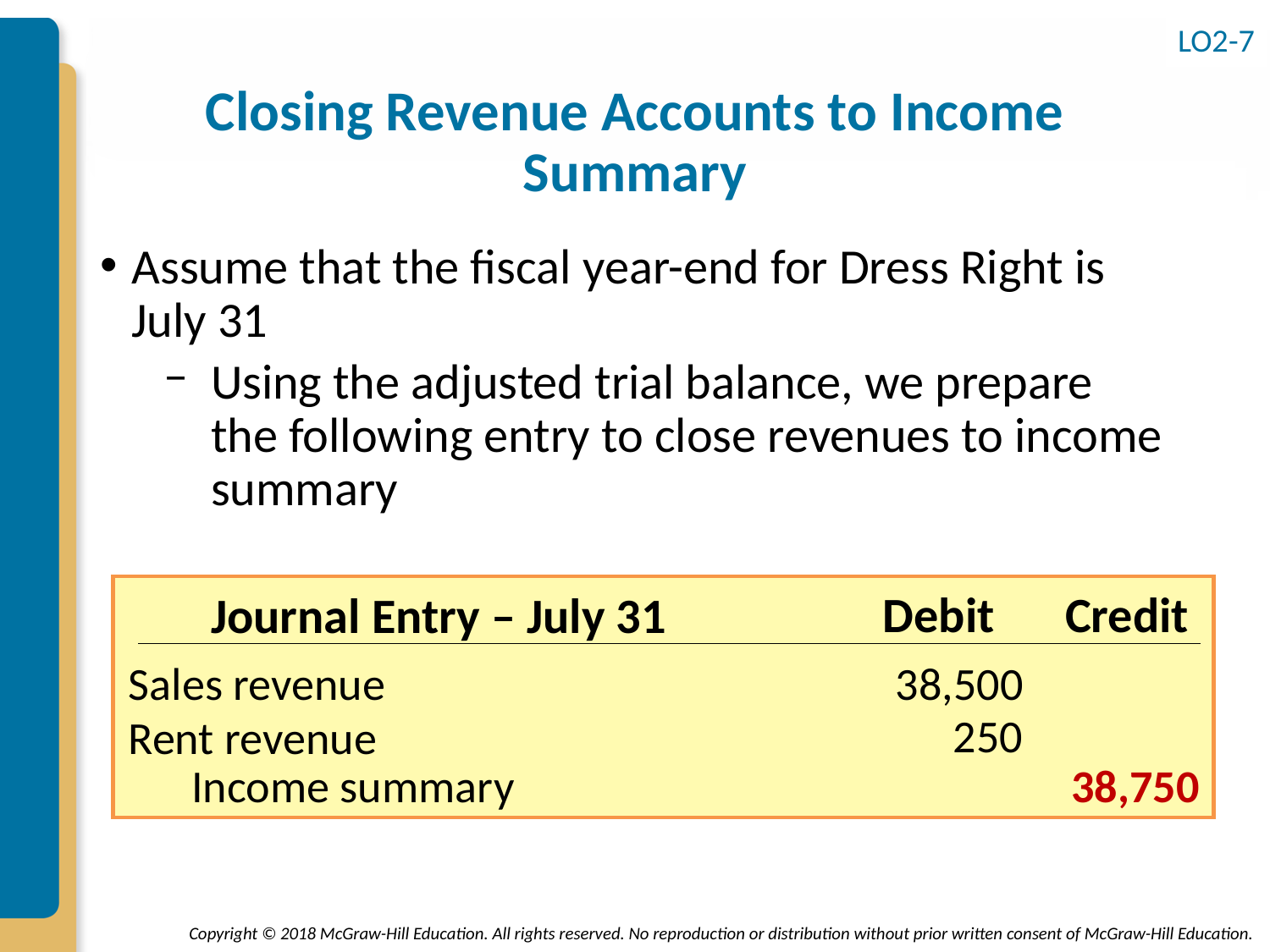

LO2-7
# Closing Revenue Accounts to Income Summary
Assume that the fiscal year-end for Dress Right is July 31
Using the adjusted trial balance, we prepare the following entry to close revenues to income summary

Debit
Credit
Journal Entry – July 31
Sales revenue
38,500
250
Rent revenue
Income summary
38,750